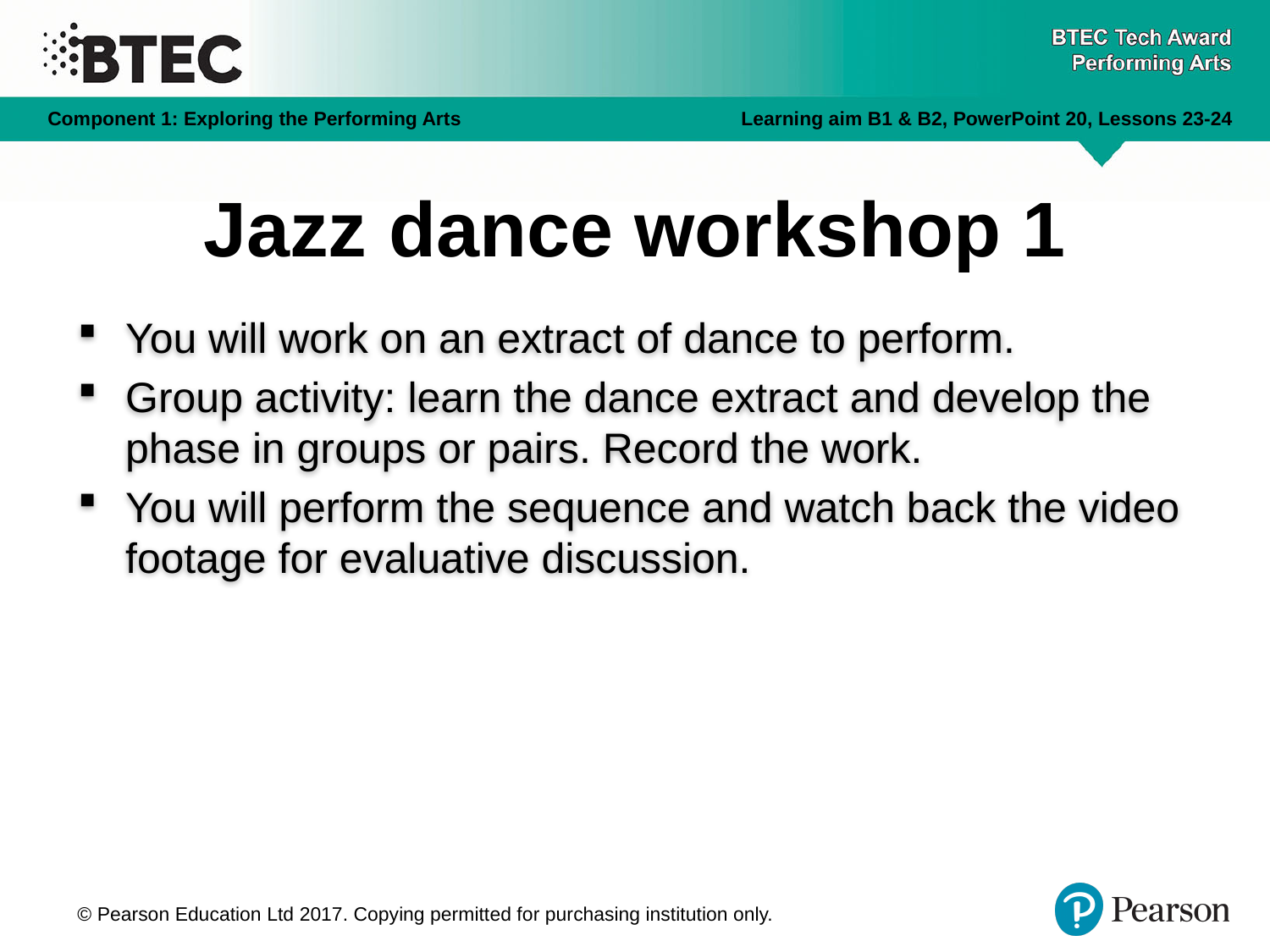

# Jazz dance workshop 1
You will work on an extract of dance to perform.
Group activity: learn the dance extract and develop the phase in groups or pairs. Record the work.
You will perform the sequence and watch back the video footage for evaluative discussion.

© Pearson Education Ltd 2017. Copying permitted for purchasing institution only.